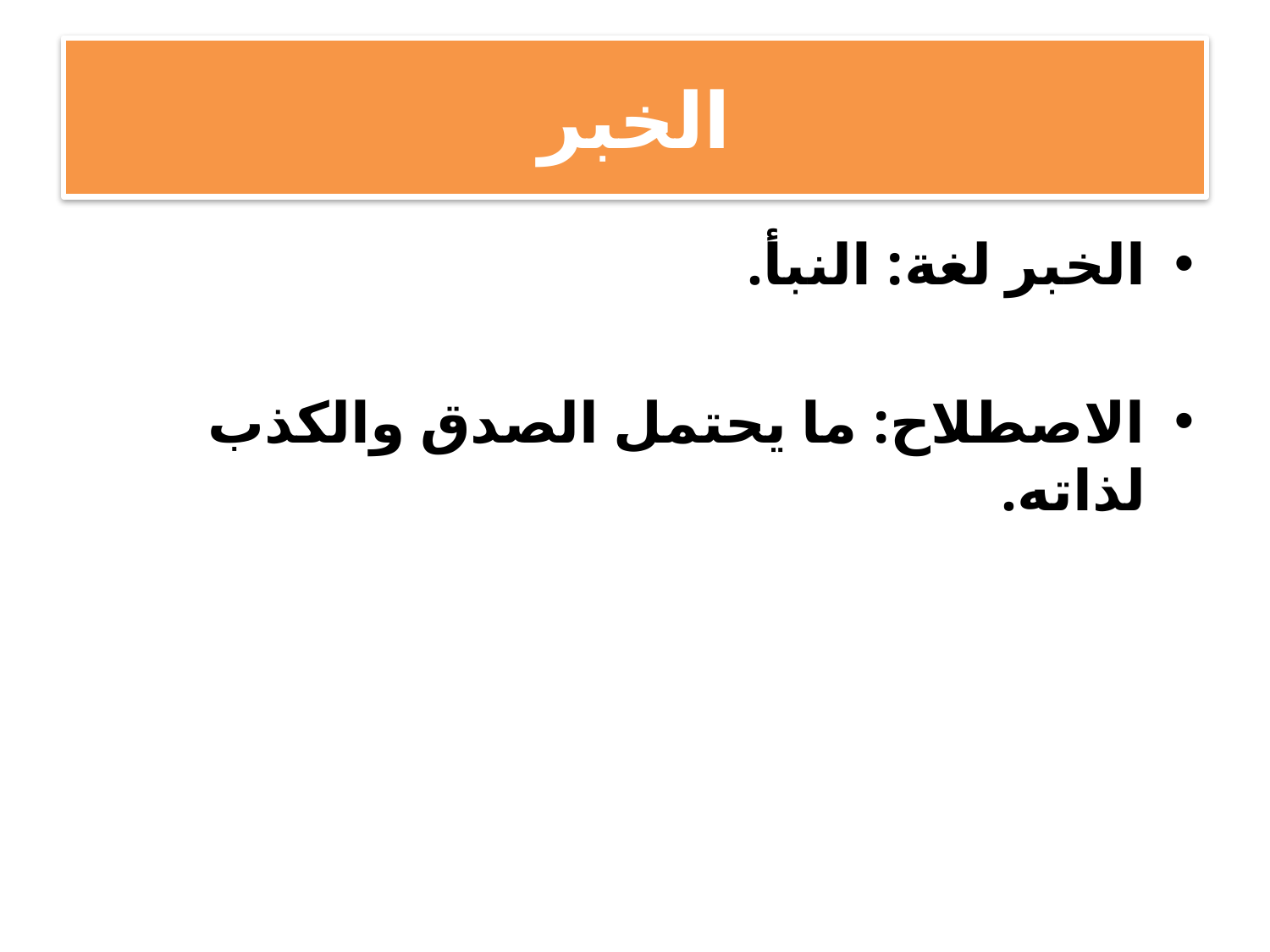

# الخبر
الخبر لغة: النبأ.

الاصطلاح: ما يحتمل الصدق والكذب لذاته.